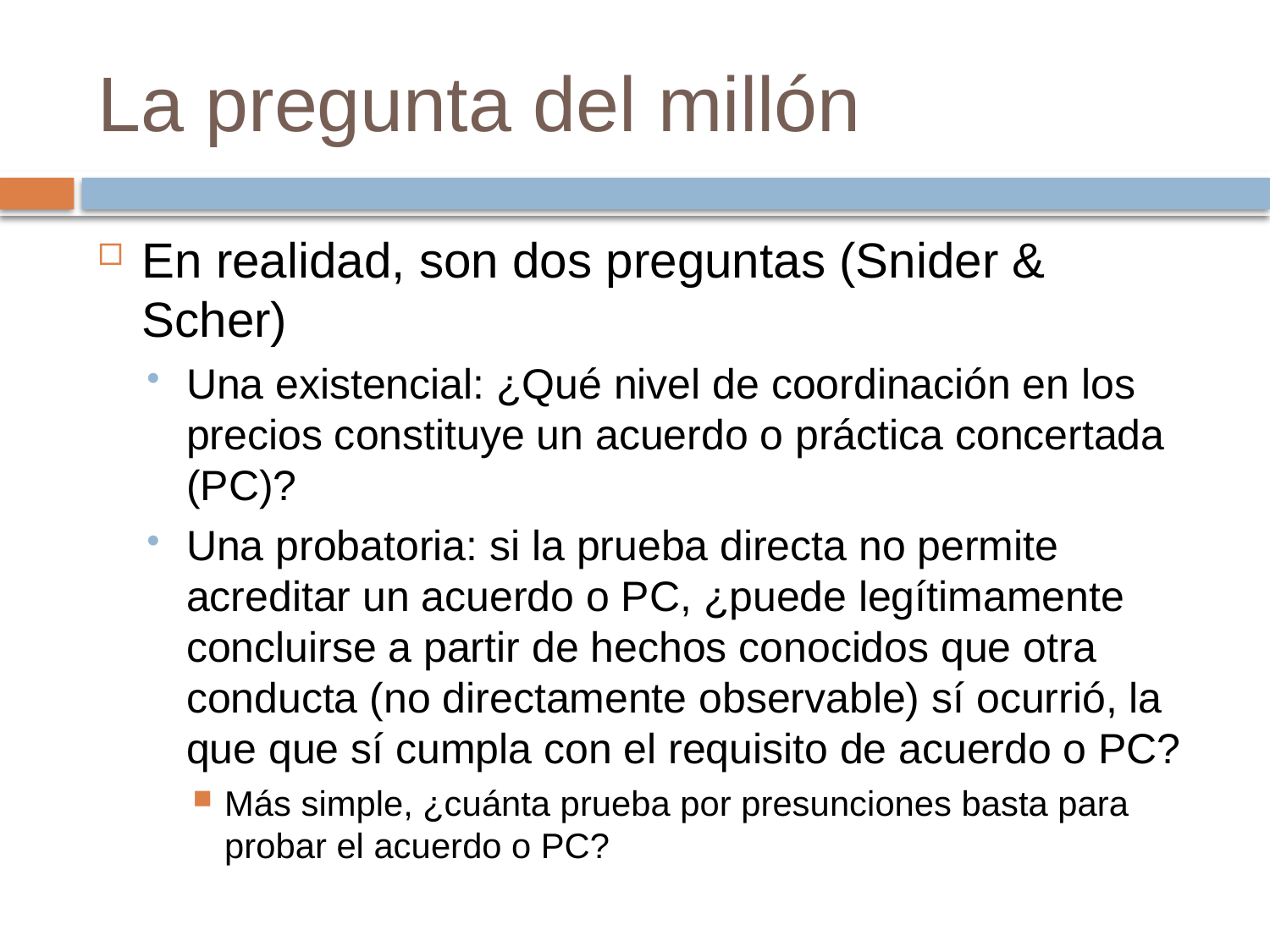

# La pregunta del millón
En realidad, son dos preguntas (Snider & Scher)
Una existencial: ¿Qué nivel de coordinación en los precios constituye un acuerdo o práctica concertada (PC)?
Una probatoria: si la prueba directa no permite acreditar un acuerdo o PC, ¿puede legítimamente concluirse a partir de hechos conocidos que otra conducta (no directamente observable) sí ocurrió, la que que sí cumpla con el requisito de acuerdo o PC?
Más simple, ¿cuánta prueba por presunciones basta para probar el acuerdo o PC?